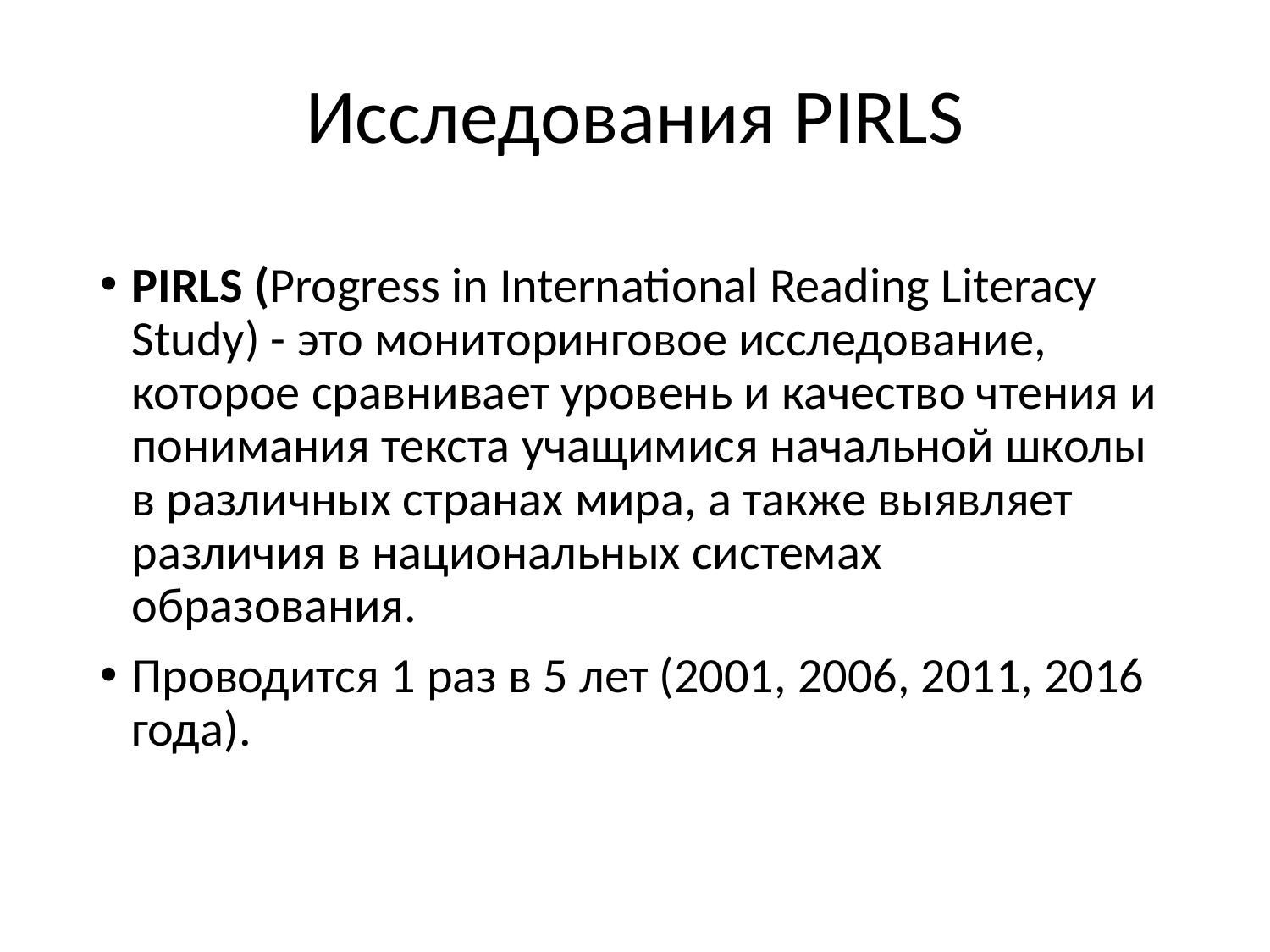

# Исследования PIRLS
PIRLS (Progress in International Reading Literacy Study) - это мониторинговое исследование, которое сравнивает уровень и качество чтения и понимания текста учащимися начальной школы в различных странах мира, а также выявляет различия в национальных системах образования.
Проводится 1 раз в 5 лет (2001, 2006, 2011, 2016 года).